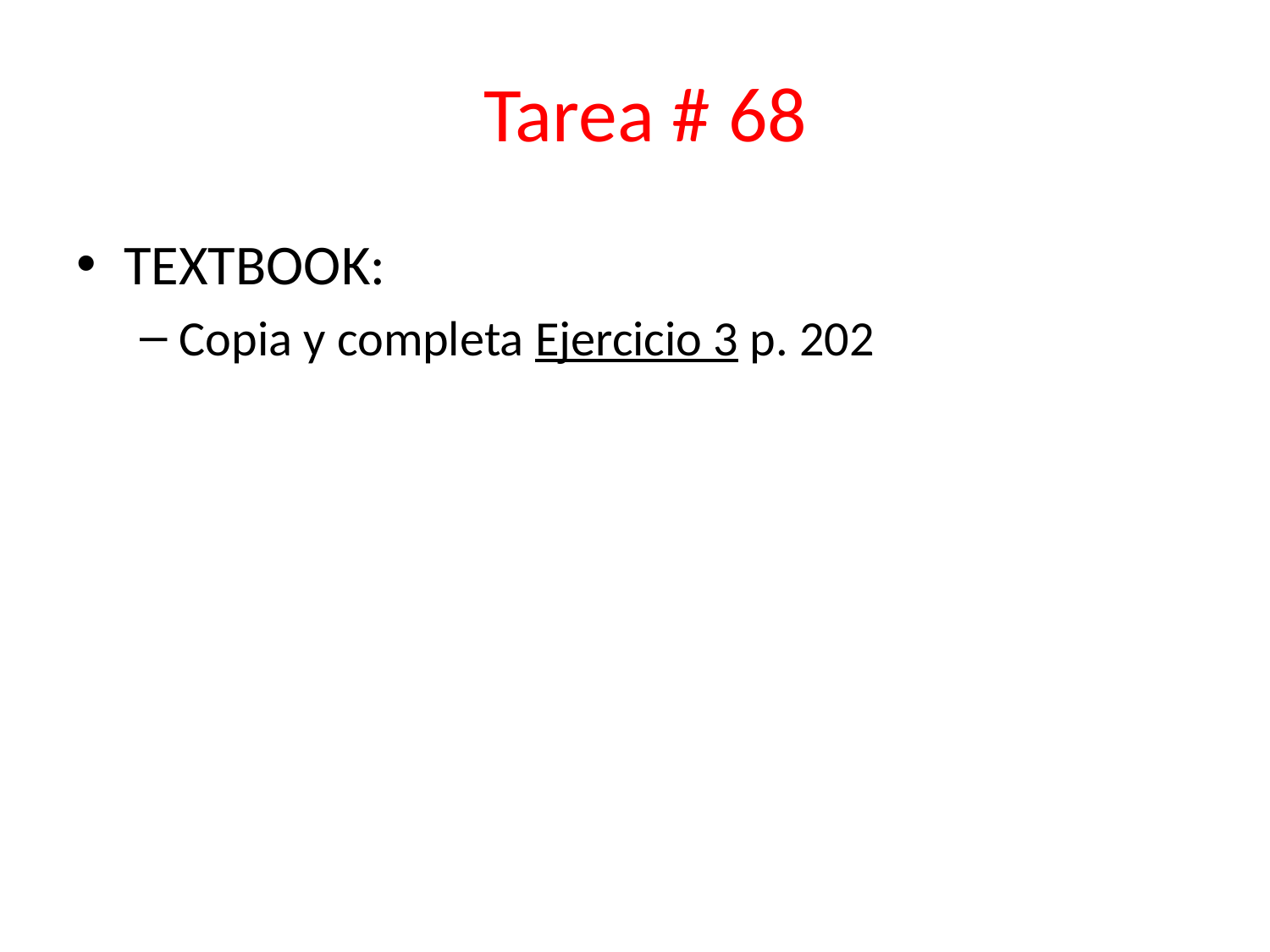

Tarea # 68
TEXTBOOK:
Copia y completa Ejercicio 3 p. 202